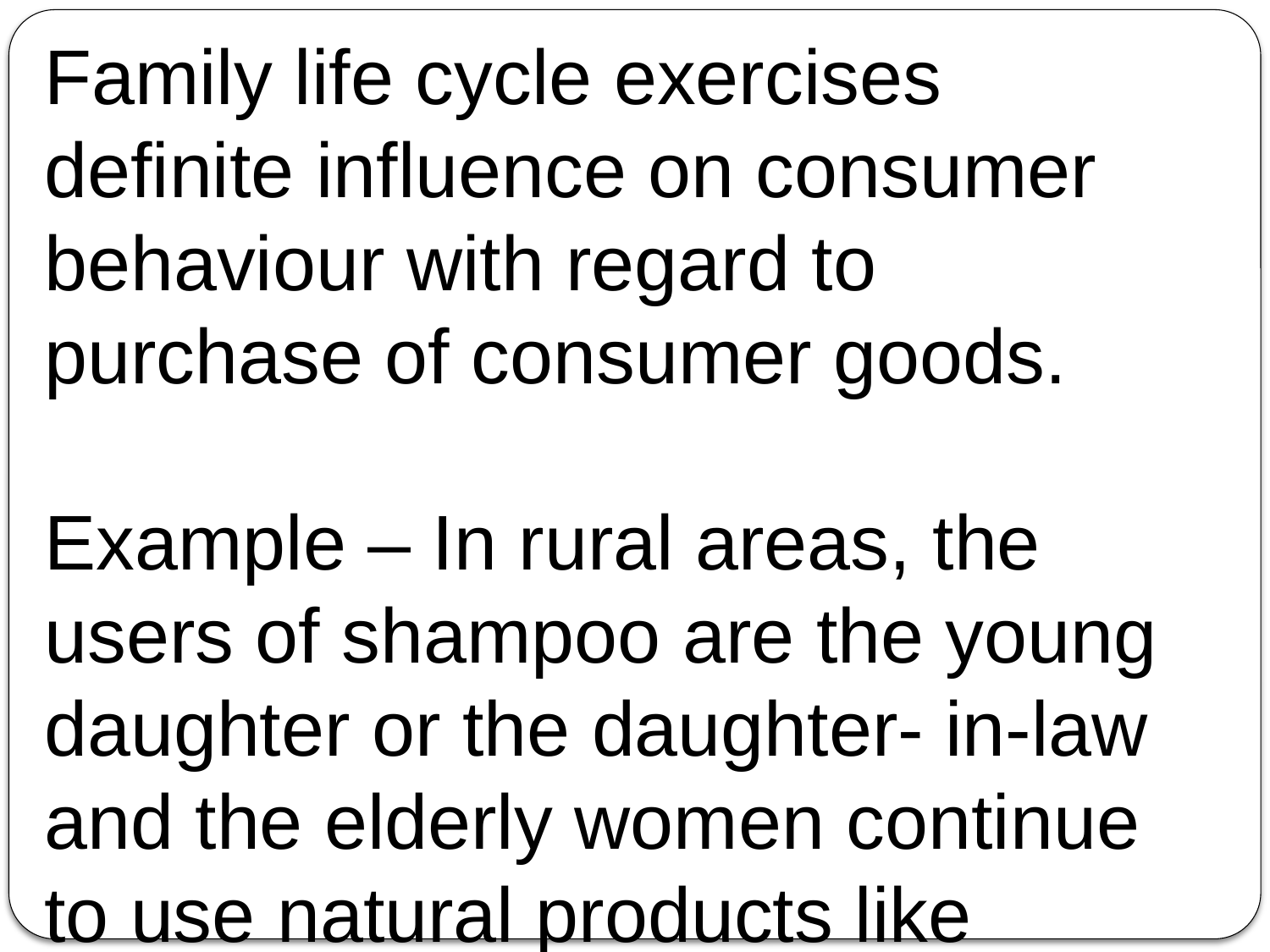

Family life cycle exercises definite influence on consumer behaviour with regard to purchase of consumer goods.

Example – In rural areas, the users of shampoo are the young daughter or the daughter- in-law and the elderly women continue to use natural products like shikakai powder.